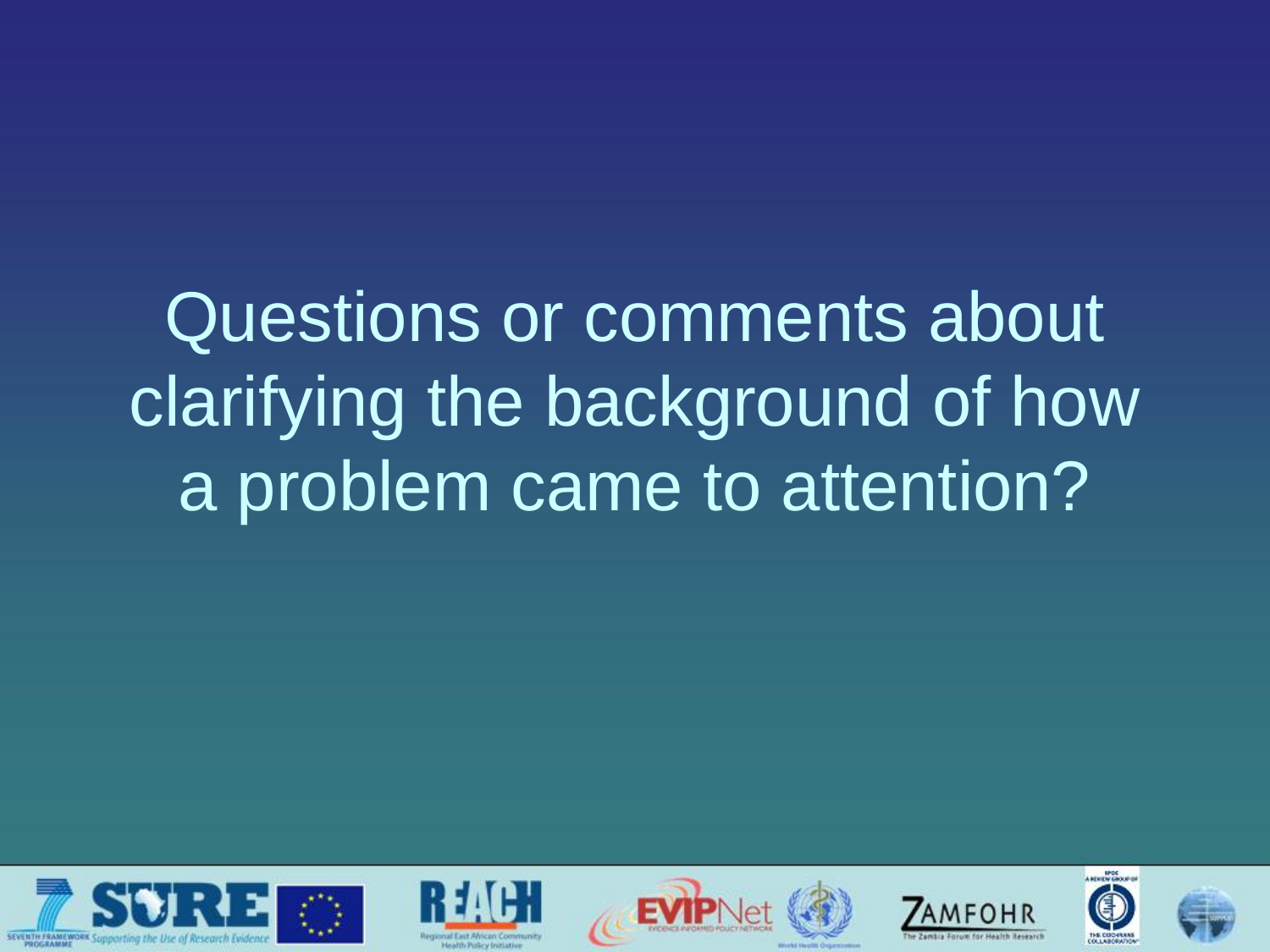

# Questions or comments about clarifying the background of how a problem came to attention?